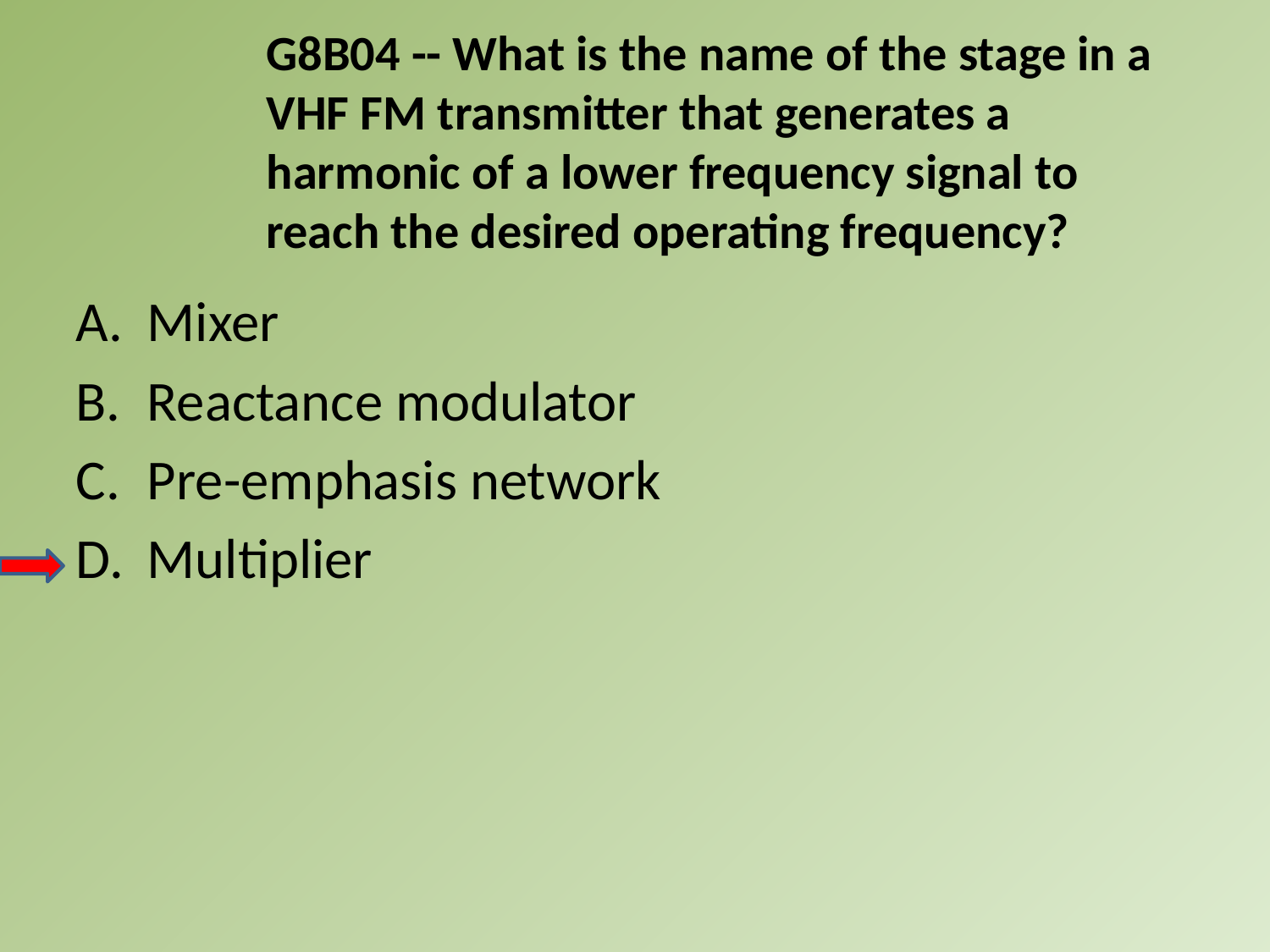

G8B04 -- What is the name of the stage in a VHF FM transmitter that generates a harmonic of a lower frequency signal to reach the desired operating frequency?
A.	Mixer
B.	Reactance modulator
C.	Pre-emphasis network
D.	Multiplier